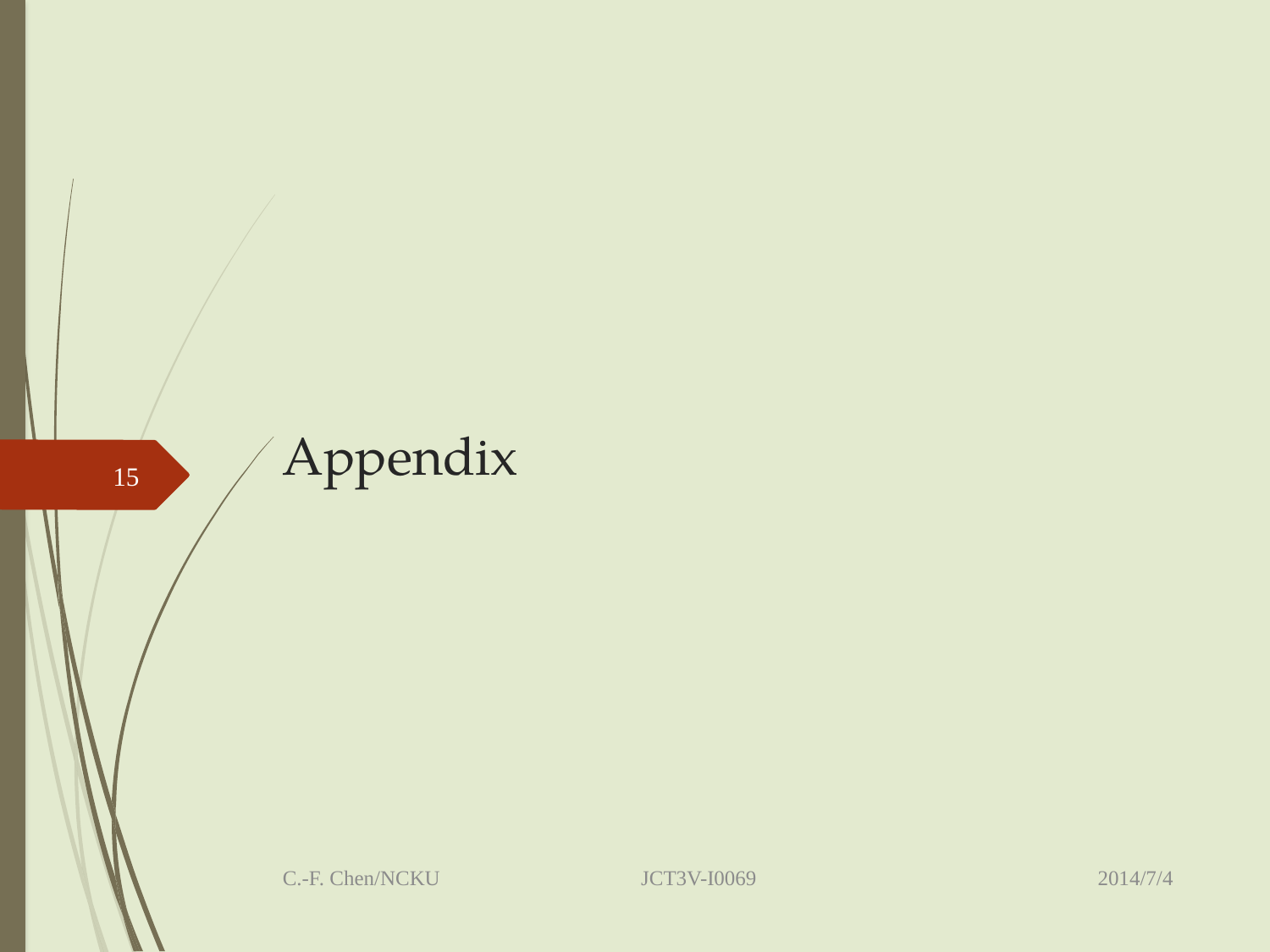

# Appendix
15

2014/7/4
C.-F. Chen/NCKU                                      JCT3V-I0069